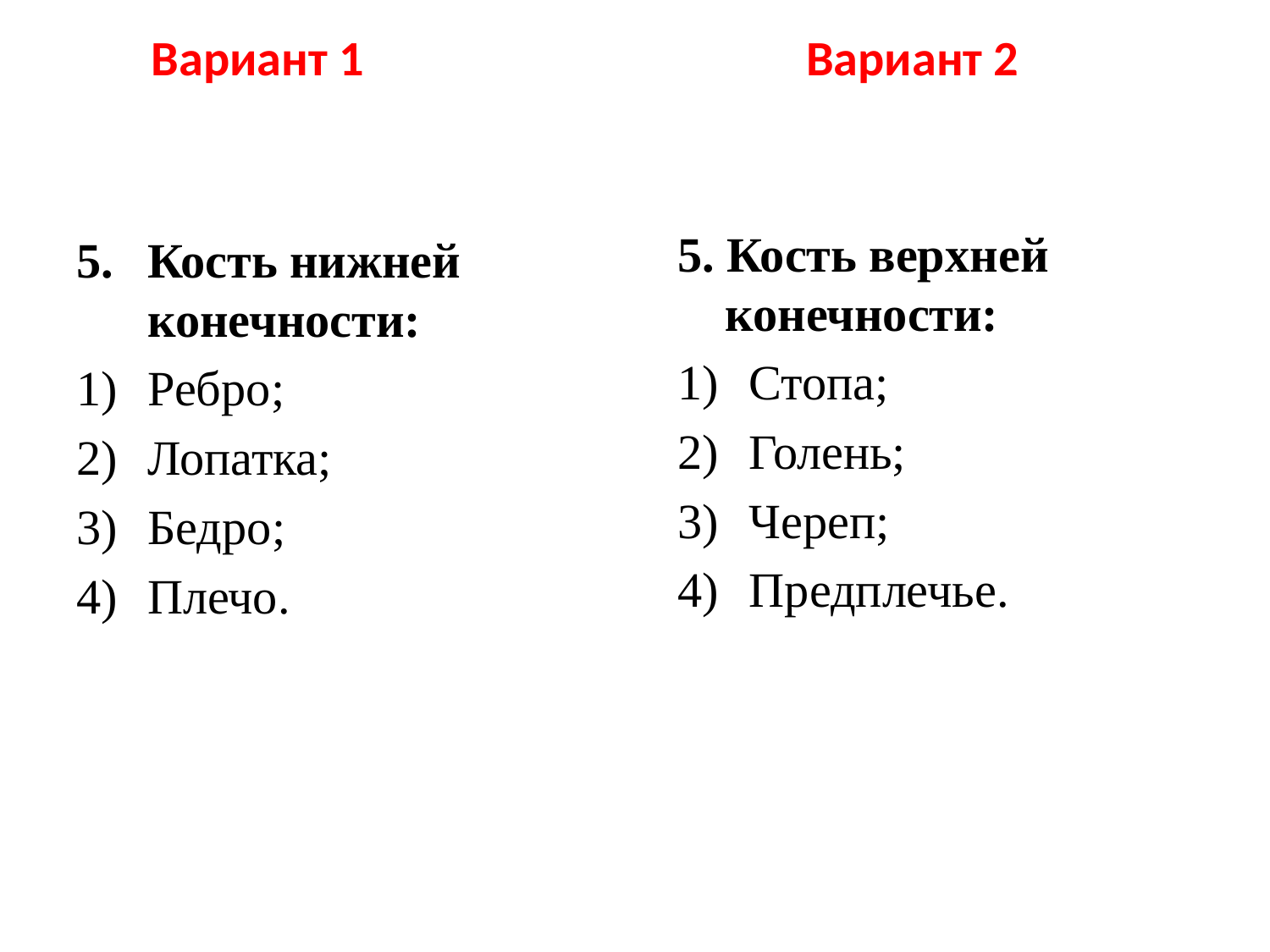

Вариант 1
Вариант 2
5. Кость верхней конечности:
Стопа;
Голень;
Череп;
Предплечье.
Кость нижней конечности:
Ребро;
Лопатка;
Бедро;
Плечо.